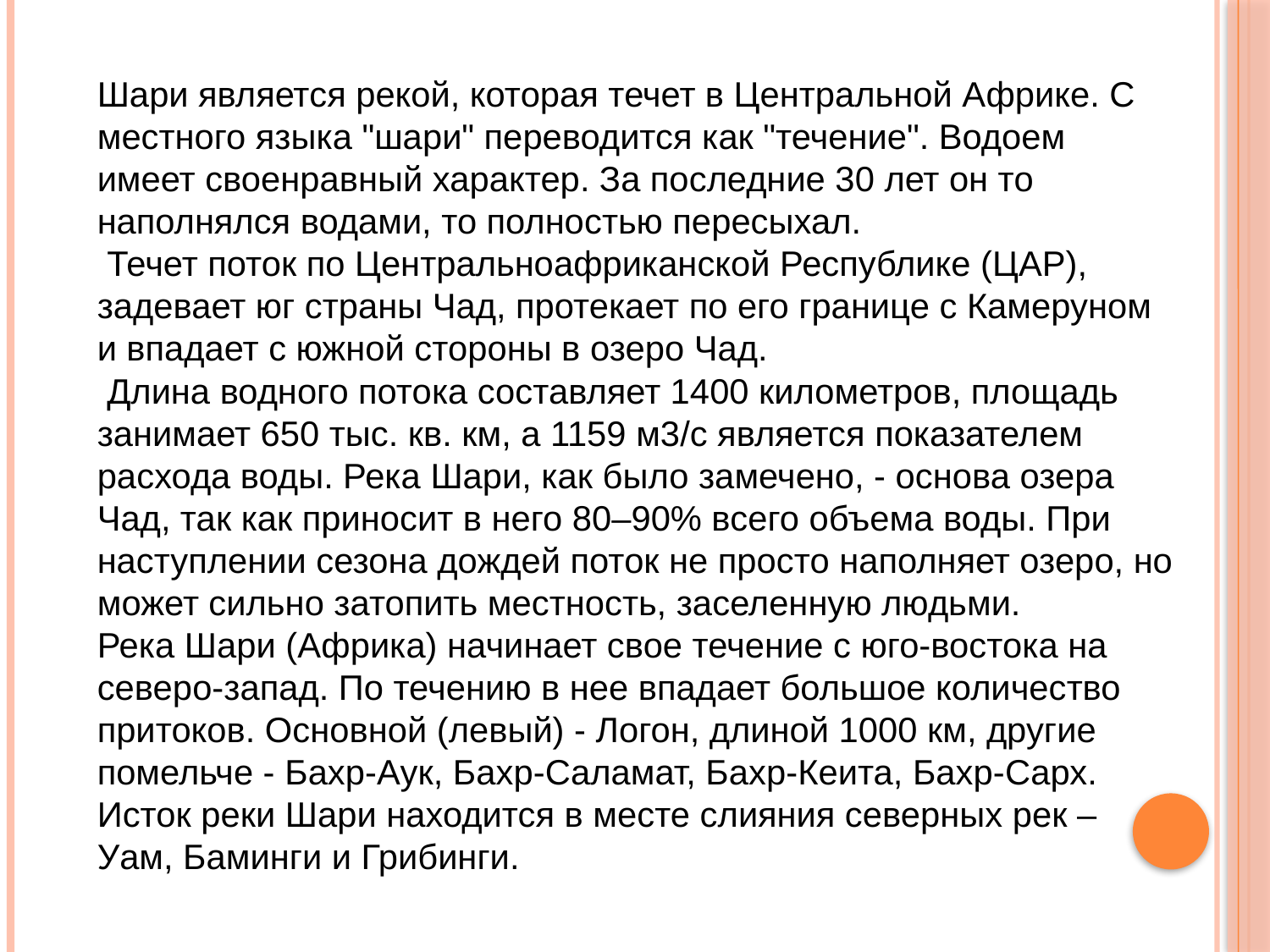

Шари является рекой, которая течет в Центральной Африке. С местного языка "шари" переводится как "течение". Водоем имеет своенравный характер. За последние 30 лет он то наполнялся водами, то полностью пересыхал.
 Течет поток по Центральноафриканской Республике (ЦАР), задевает юг страны Чад, протекает по его границе с Камеруном и впадает с южной стороны в озеро Чад.
 Длина водного потока составляет 1400 километров, площадь занимает 650 тыс. кв. км, а 1159 м3/с является показателем расхода воды. Река Шари, как было замечено, - основа озера Чад, так как приносит в него 80–90% всего объема воды. При наступлении сезона дождей поток не просто наполняет озеро, но может сильно затопить местность, заселенную людьми.
Река Шари (Африка) начинает свое течение с юго-востока на северо-запад. По течению в нее впадает большое количество притоков. Основной (левый) - Логон, длиной 1000 км, другие помельче - Бахр-Аук, Бахр-Саламат, Бахр-Кеита, Бахр-Сарх. Исток реки Шари находится в месте слияния северных рек – Уам, Баминги и Грибинги.